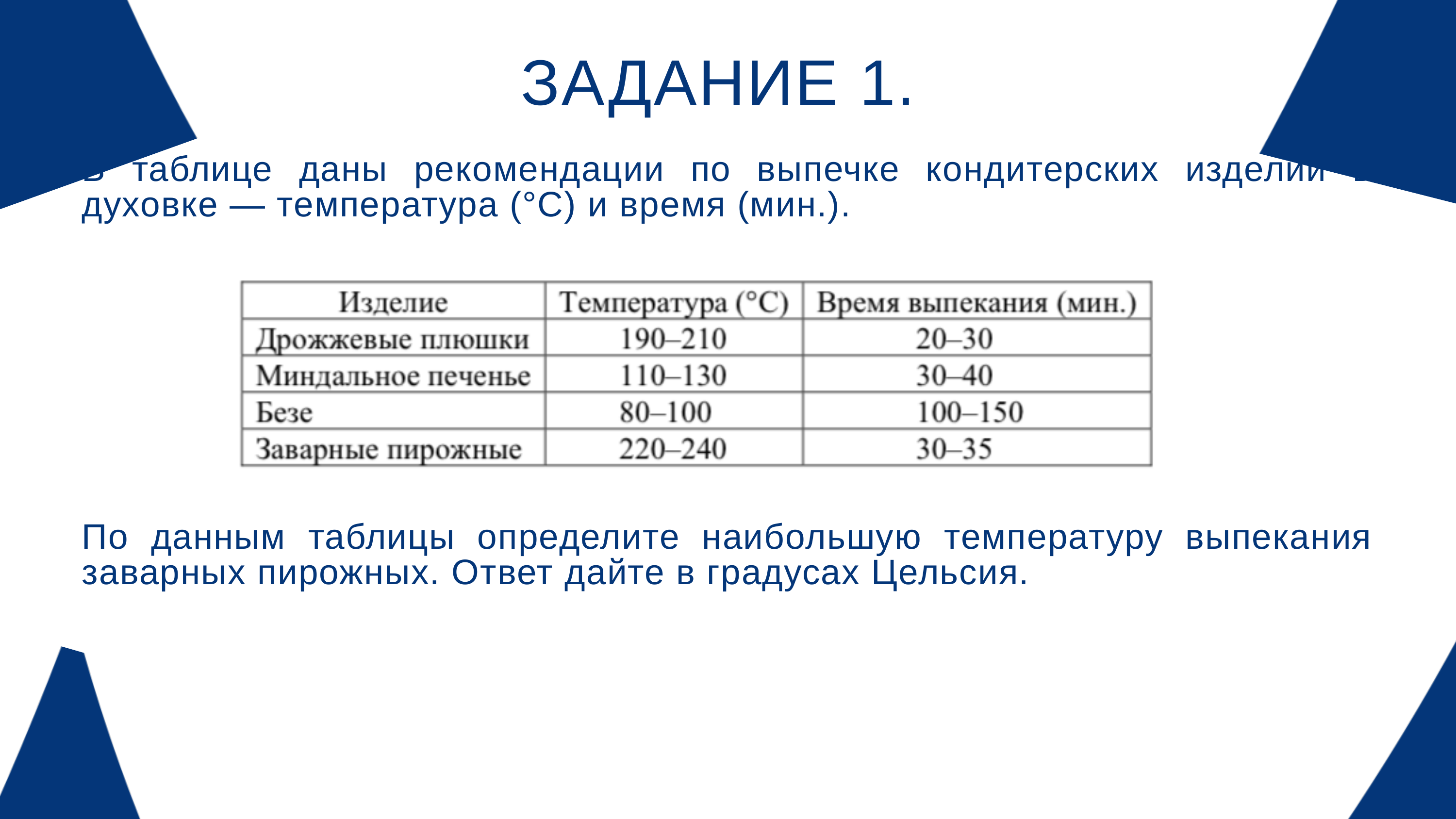

ЗАДАНИЕ 1.
В таблице даны рекомендации по выпечке кондитерских изделий в духовке — температура (°С) и время (мин.).

По данным таблицы определите наибольшую температуру выпекания заварных пирожных. Ответ дайте в градусах Цельсия.